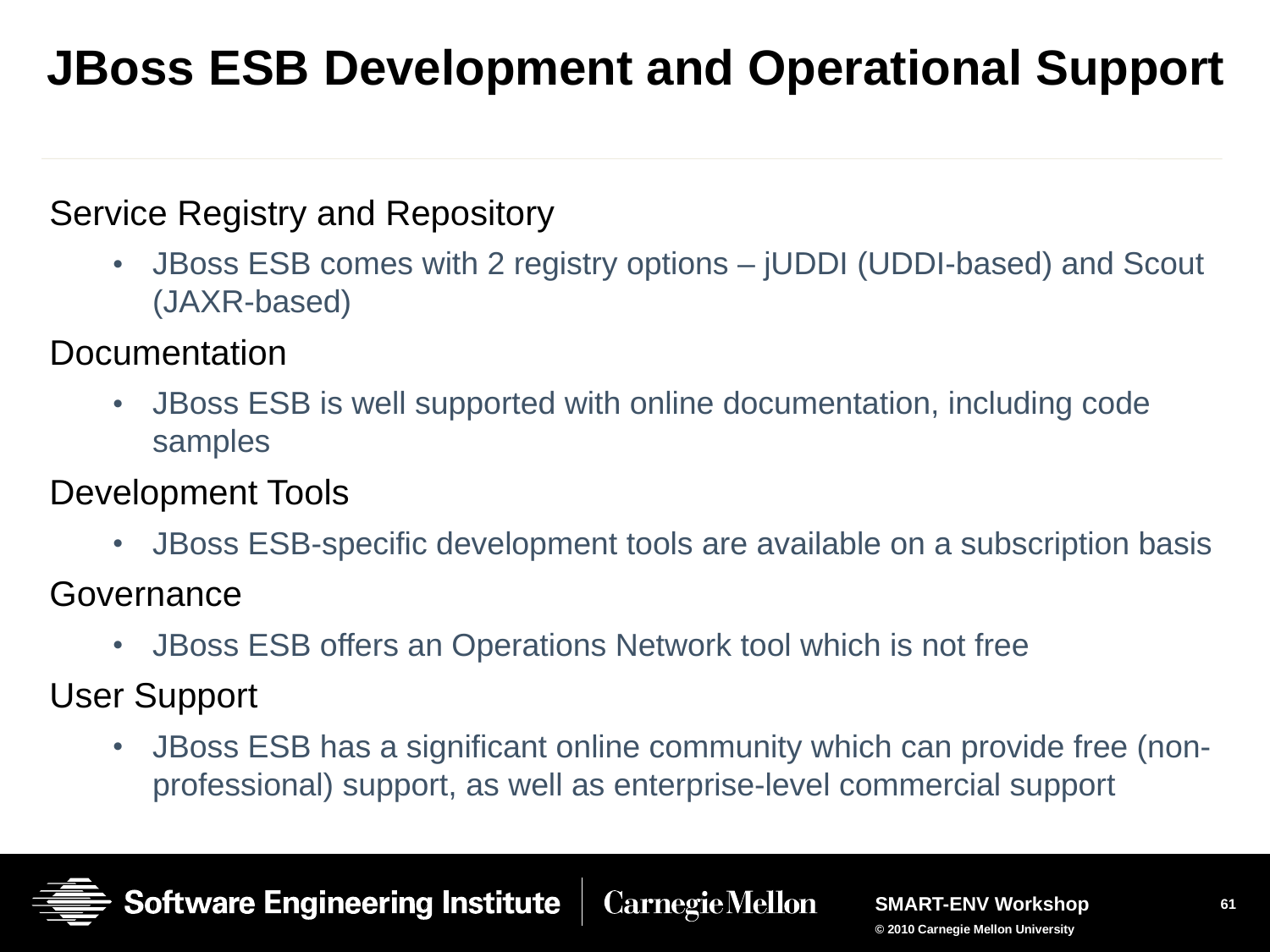

# JBoss ESB Development and Operational Support
Service Registry and Repository
JBoss ESB comes with 2 registry options – jUDDI (UDDI-based) and Scout (JAXR-based)
Documentation
JBoss ESB is well supported with online documentation, including code samples
Development Tools
JBoss ESB-specific development tools are available on a subscription basis
Governance
JBoss ESB offers an Operations Network tool which is not free
User Support
JBoss ESB has a significant online community which can provide free (non-professional) support, as well as enterprise-level commercial support